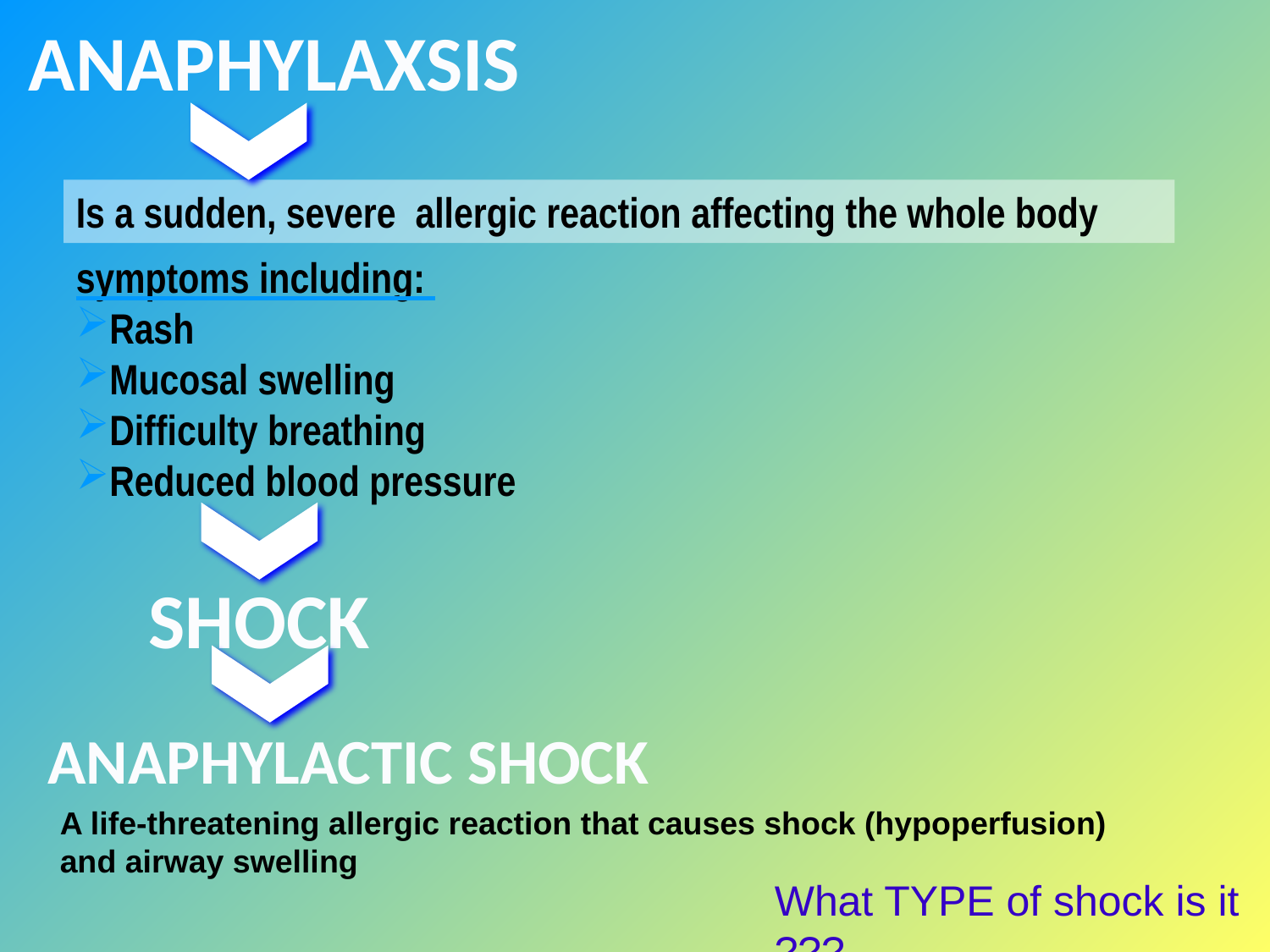

ANAPHYLAXSIS

Is a sudden, severe  allergic reaction affecting the whole body
symptoms including:
Rash
Mucosal swelling
Difficulty breathing
Reduced blood pressure

SHOCK

ANAPHYLACTIC SHOCK
A life-threatening allergic reaction that causes shock (hypoperfusion) and airway swelling
What TYPE of shock is it ???